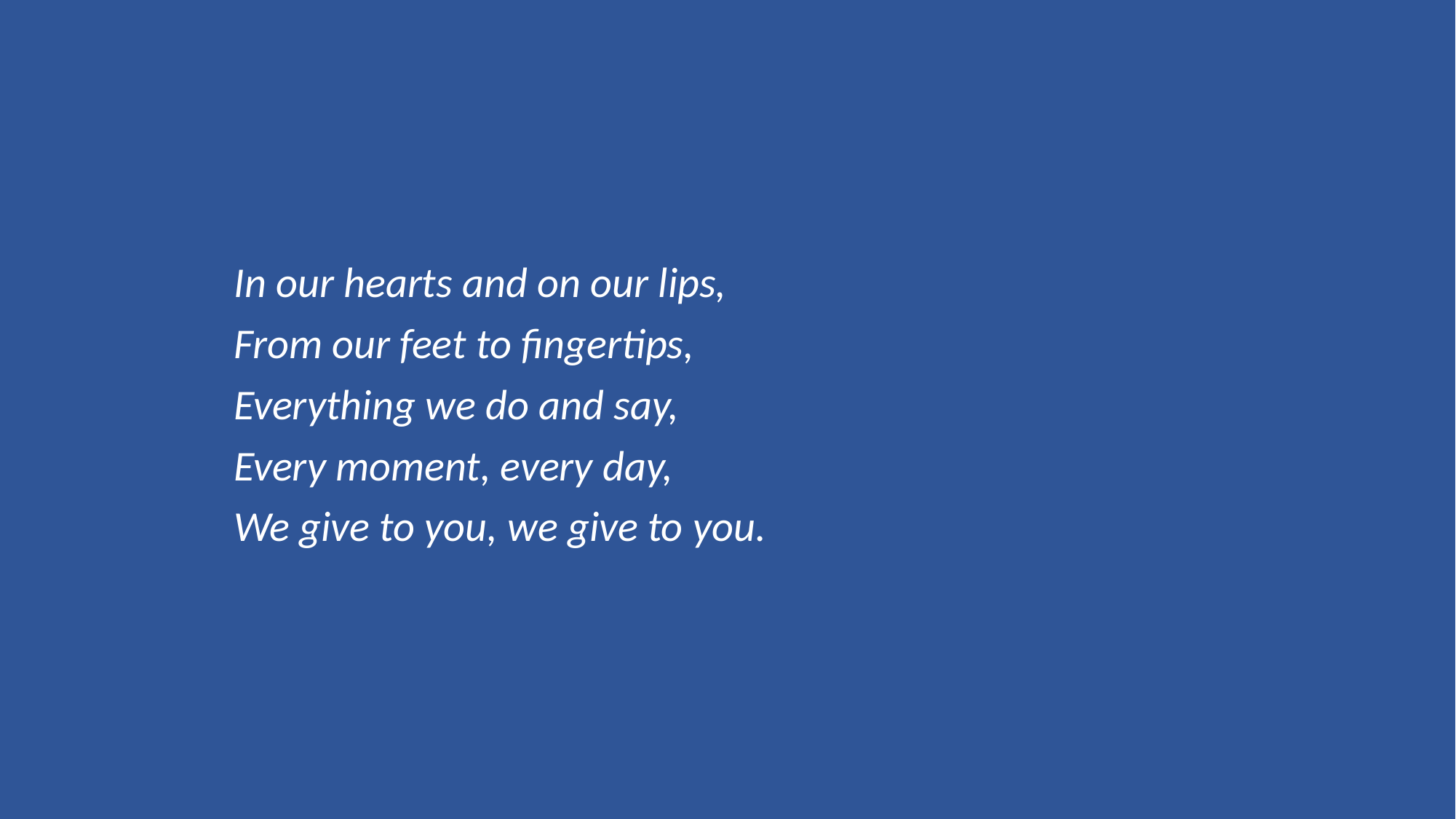

In our hearts and on our lips,
From our feet to fingertips,
Everything we do and say,
Every moment, every day,
We give to you, we give to you.